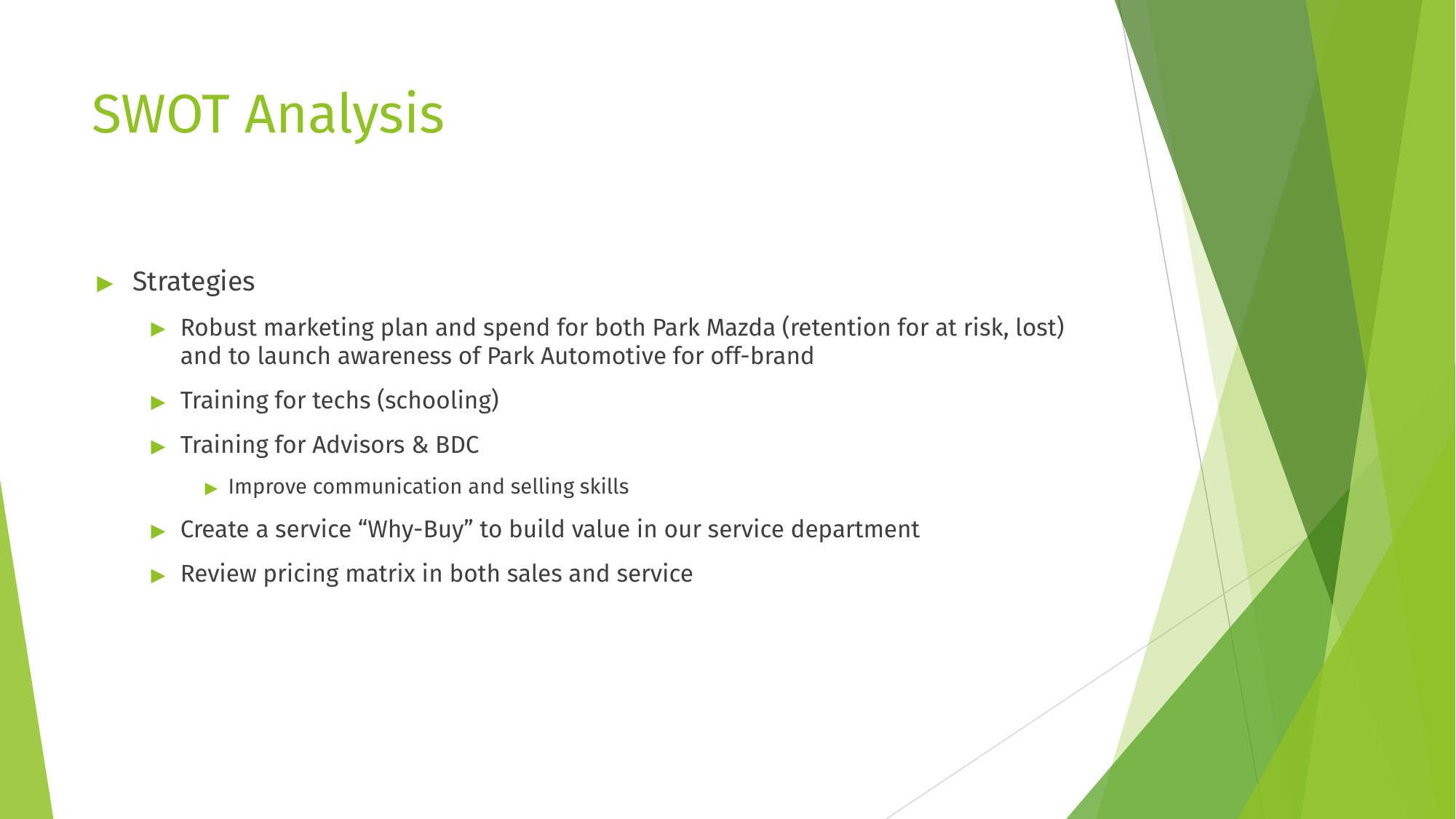

# SWOT Analysis
Strategies
Robust marketing plan and spend for both Park Mazda (retention for at risk, lost) and to launch awareness of Park Automotive for off-brand
Training for techs (schooling)
Training for Advisors & BDC
Improve communication and selling skills
Create a service “Why-Buy” to build value in our service department
Review pricing matrix in both sales and service